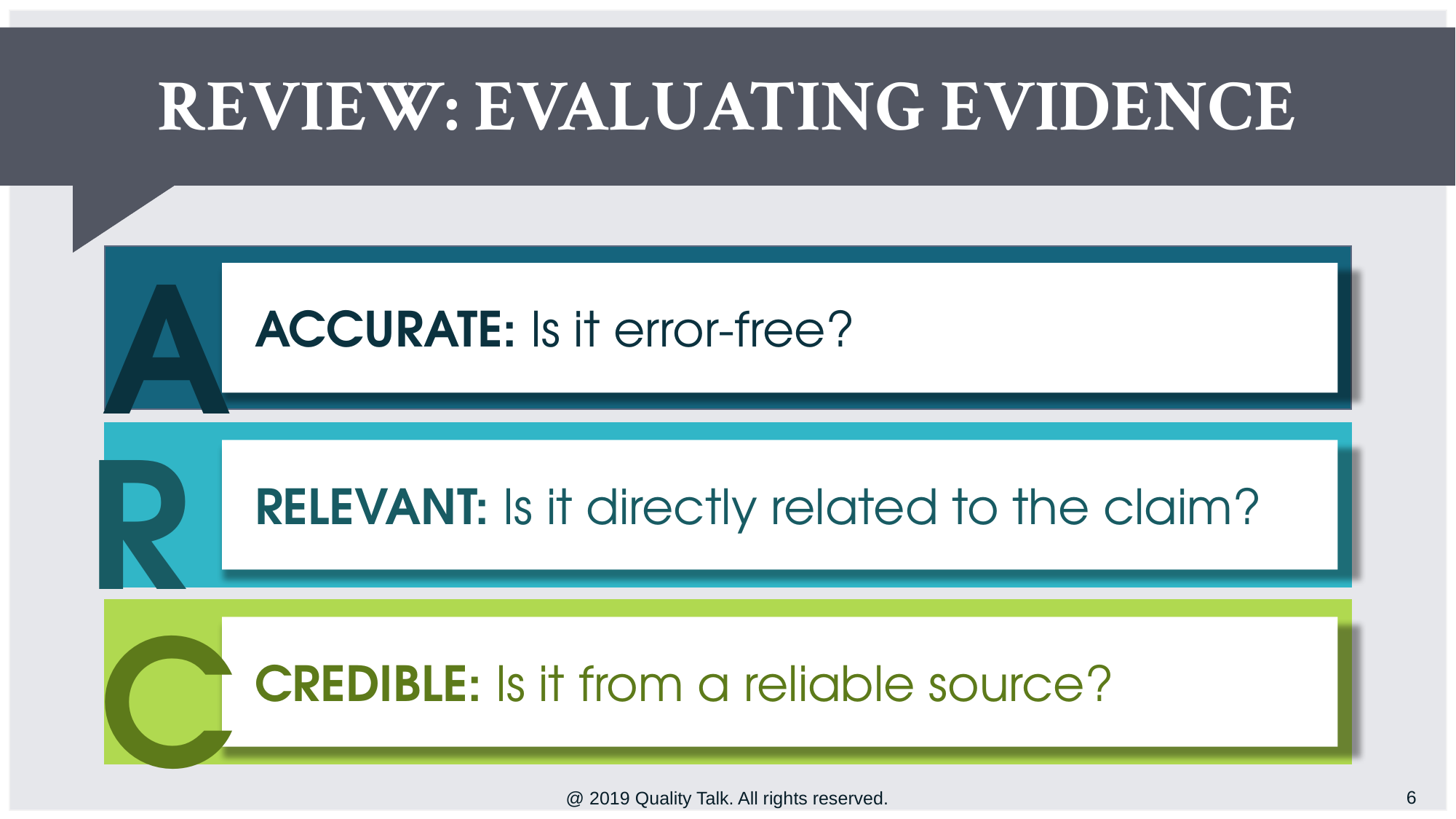

# REVIEW: EVALUATING EVIDENCE

A
ACCURATE: Is it error-free?

R
RELEVANT: Is it directly related to the claim?

C
CREDIBLE: Is it from a reliable source?
6
@ 2019 Quality Talk. All rights reserved.